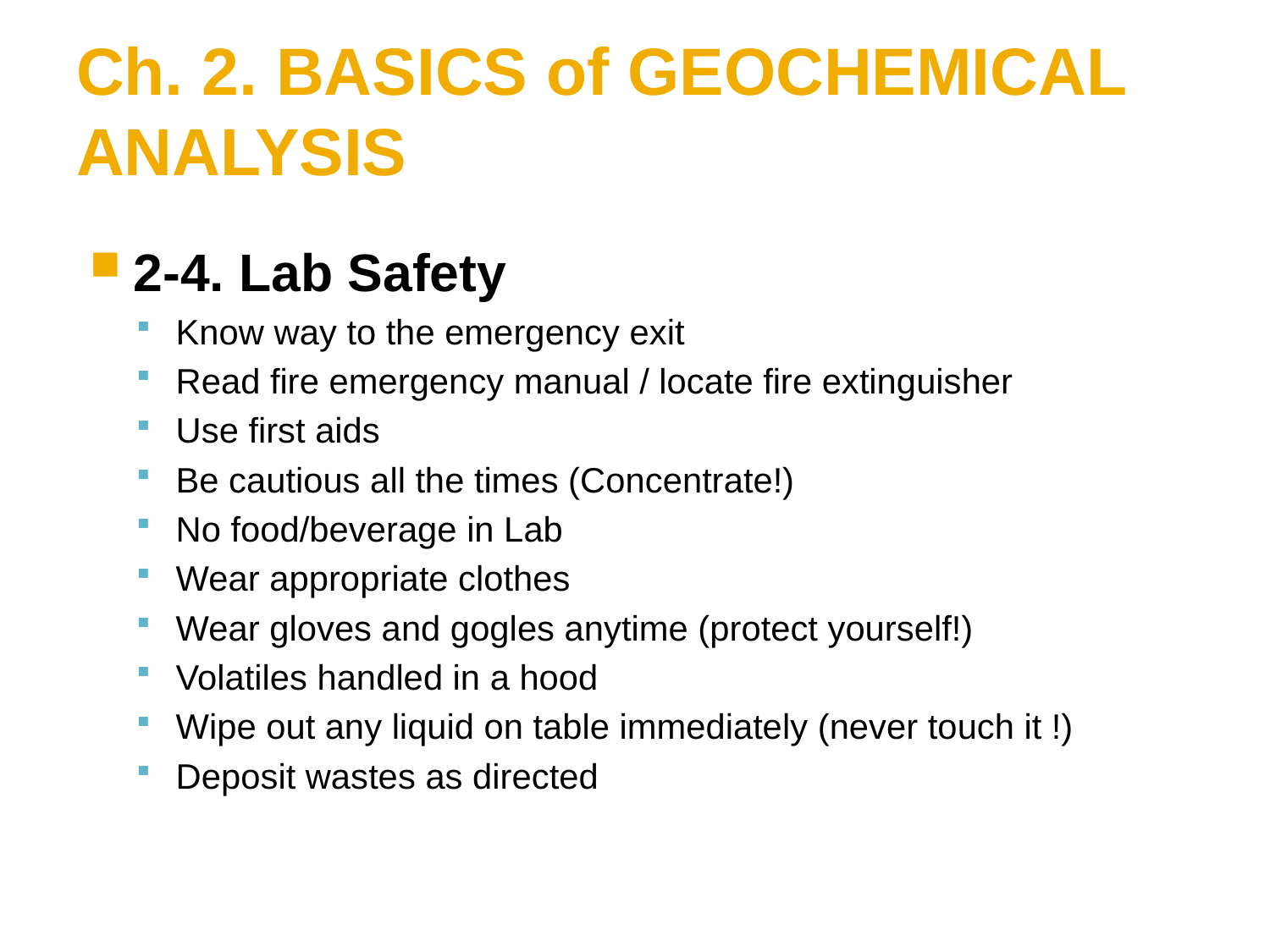

Ch. 2. BASICS of GEOCHEMICAL ANALYSIS
2-4. Lab Safety
Know way to the emergency exit
Read fire emergency manual / locate fire extinguisher
Use first aids
Be cautious all the times (Concentrate!)
No food/beverage in Lab
Wear appropriate clothes
Wear gloves and gogles anytime (protect yourself!)
Volatiles handled in a hood
Wipe out any liquid on table immediately (never touch it !)
Deposit wastes as directed